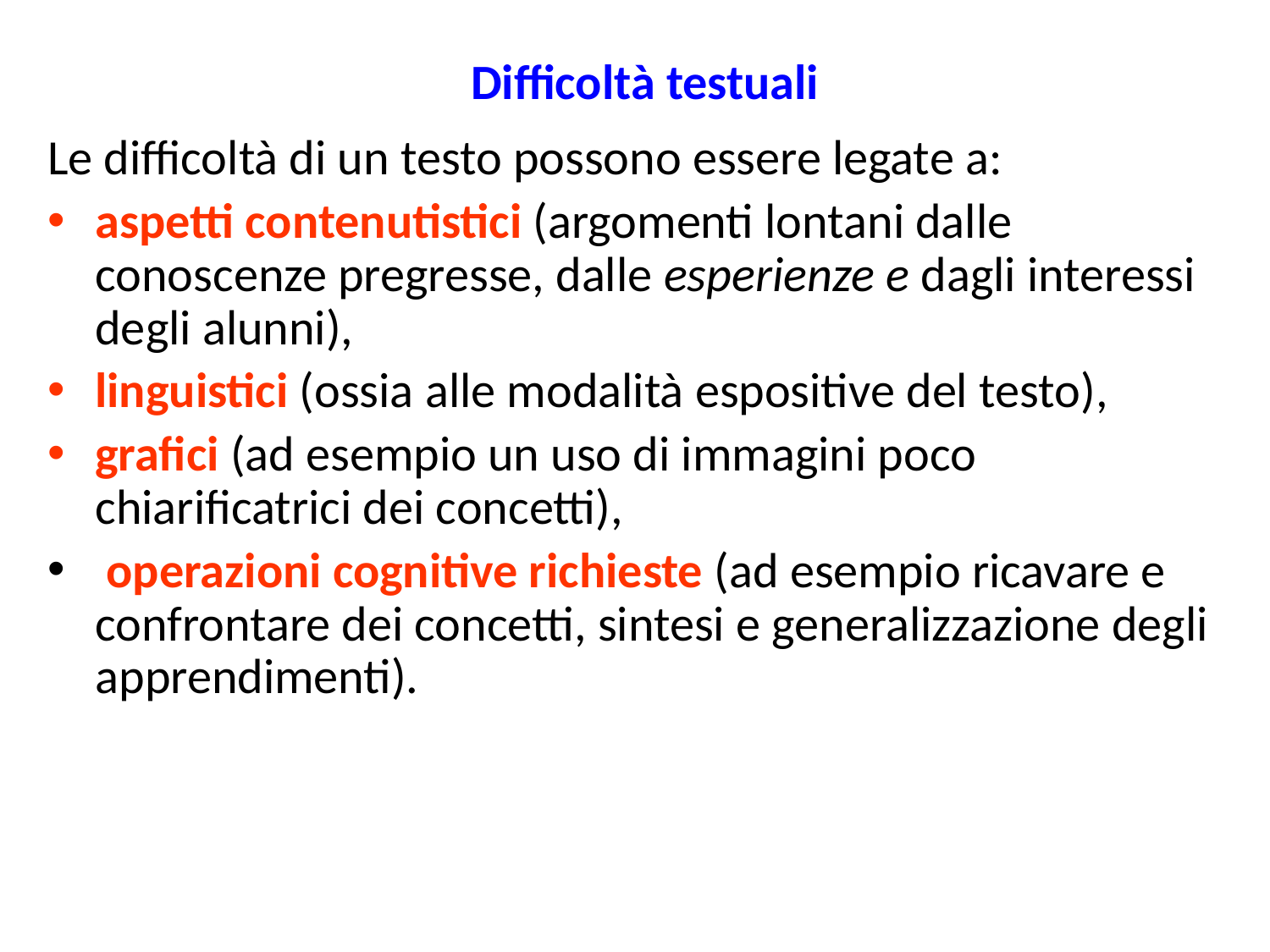

# Difficoltà testuali
Le difficoltà di un testo possono essere legate a:
aspetti contenutistici (argomenti lontani dalle conoscenze pregresse, dalle esperienze e dagli interessi degli alunni),
linguistici (ossia alle modalità espositive del testo),
grafici (ad esempio un uso di immagini poco chiarificatrici dei concetti),
 operazioni cognitive richieste (ad esempio ricavare e confrontare dei concetti, sintesi e generalizzazione degli apprendimenti).